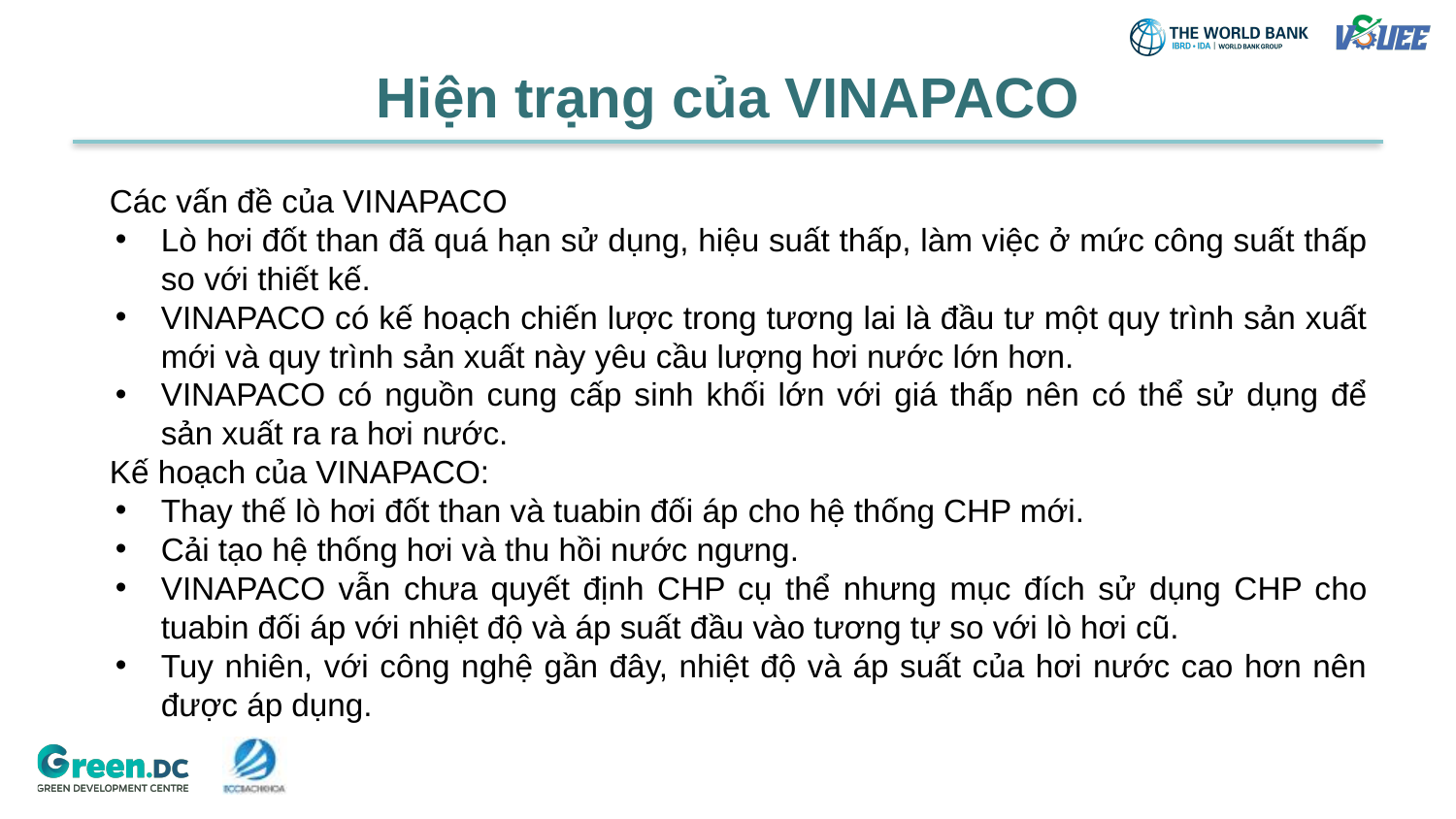

# Hiện trạng của VINAPACO
Các vấn đề của VINAPACO
Lò hơi đốt than đã quá hạn sử dụng, hiệu suất thấp, làm việc ở mức công suất thấp so với thiết kế.
VINAPACO có kế hoạch chiến lược trong tương lai là đầu tư một quy trình sản xuất mới và quy trình sản xuất này yêu cầu lượng hơi nước lớn hơn.
VINAPACO có nguồn cung cấp sinh khối lớn với giá thấp nên có thể sử dụng để sản xuất ra ra hơi nước.
Kế hoạch của VINAPACO:
Thay thế lò hơi đốt than và tuabin đối áp cho hệ thống CHP mới.
Cải tạo hệ thống hơi và thu hồi nước ngưng.
VINAPACO vẫn chưa quyết định CHP cụ thể nhưng mục đích sử dụng CHP cho tuabin đối áp với nhiệt độ và áp suất đầu vào tương tự so với lò hơi cũ.
Tuy nhiên, với công nghệ gần đây, nhiệt độ và áp suất của hơi nước cao hơn nên được áp dụng.